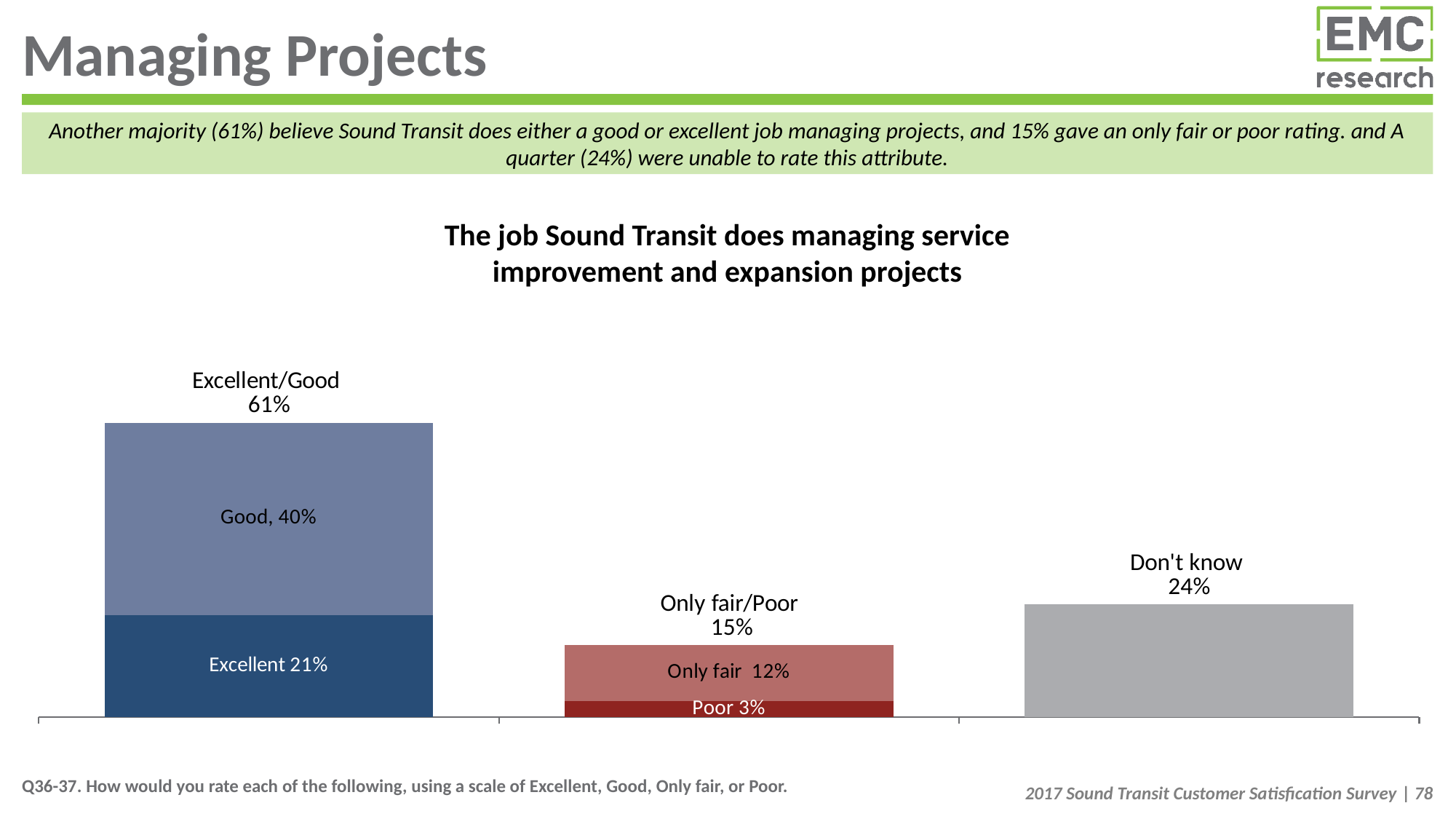

# Managing Projects
Another majority (61%) believe Sound Transit does either a good or excellent job managing projects, and 15% gave an only fair or poor rating. and A quarter (24%) were unable to rate this attribute.

### Chart

| Category | Column1 | Column2 | Total |
|---|---|---|---|
| Excellent/Good | 0.21221452317826947 | 0.40244738938751146 | 0.614661912565781 |
| Only fair/Poor | 0.03235033883292137 | 0.1177947402884189 | 0.15014507912134026 |
| Don't know | 0.2351930083128651 | None | 0.2351930083128651 |
The job Sound Transit does managing service improvement and expansion projects
Q36-37. How would you rate each of the following, using a scale of Excellent, Good, Only fair, or Poor.